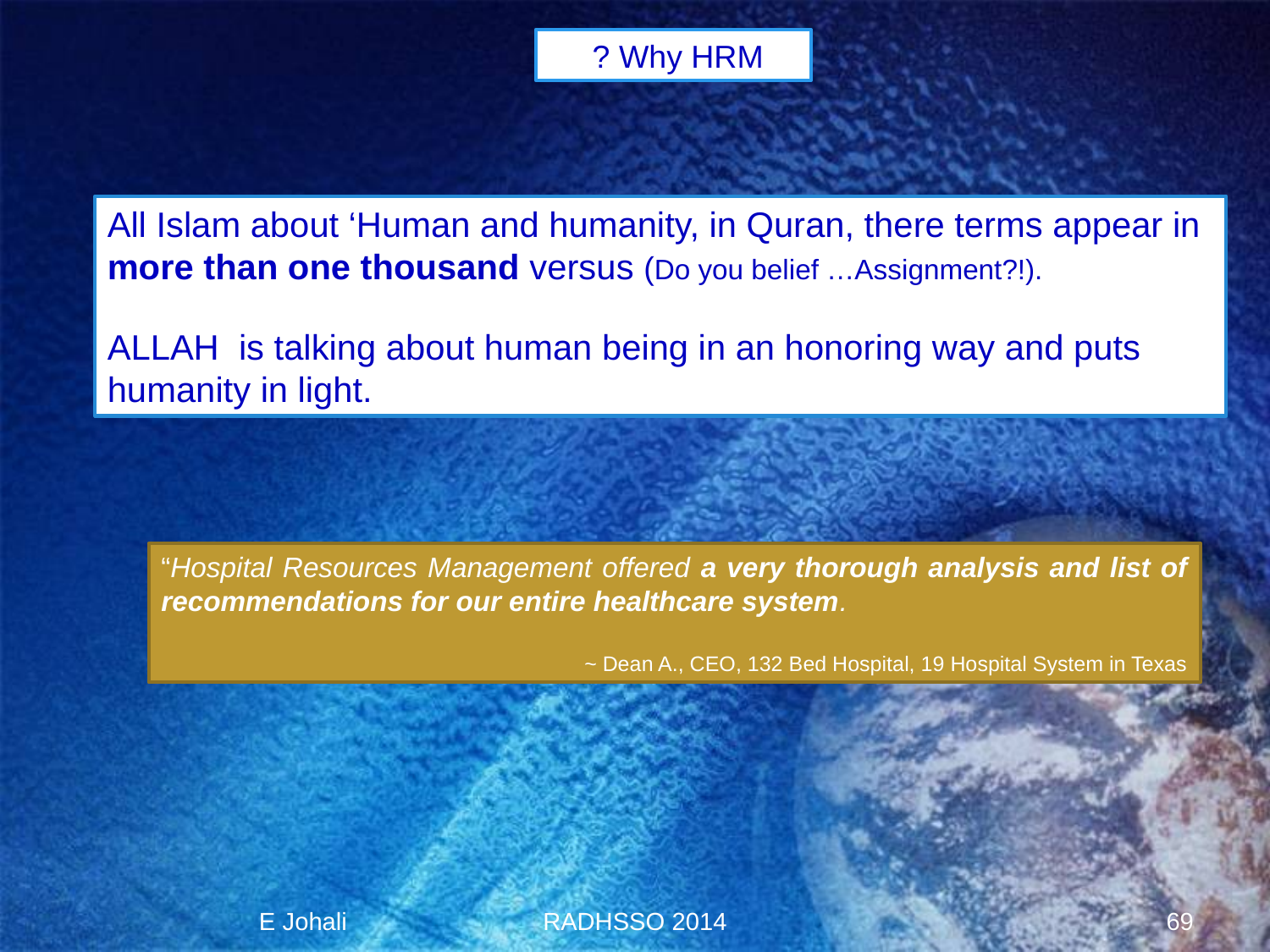

Why HRM ?
All Islam about ‘Human and humanity, in Quran, there terms appear in more than one thousand versus (Do you belief …Assignment?!).

ALLAH  is talking about human being in an honoring way and puts humanity in light.
“Hospital Resources Management offered a very thorough analysis and list of recommendations for our entire healthcare system.
~ Dean A., CEO, 132 Bed Hospital, 19 Hospital System in Texas
E Johali
RADHSSO 2014
69